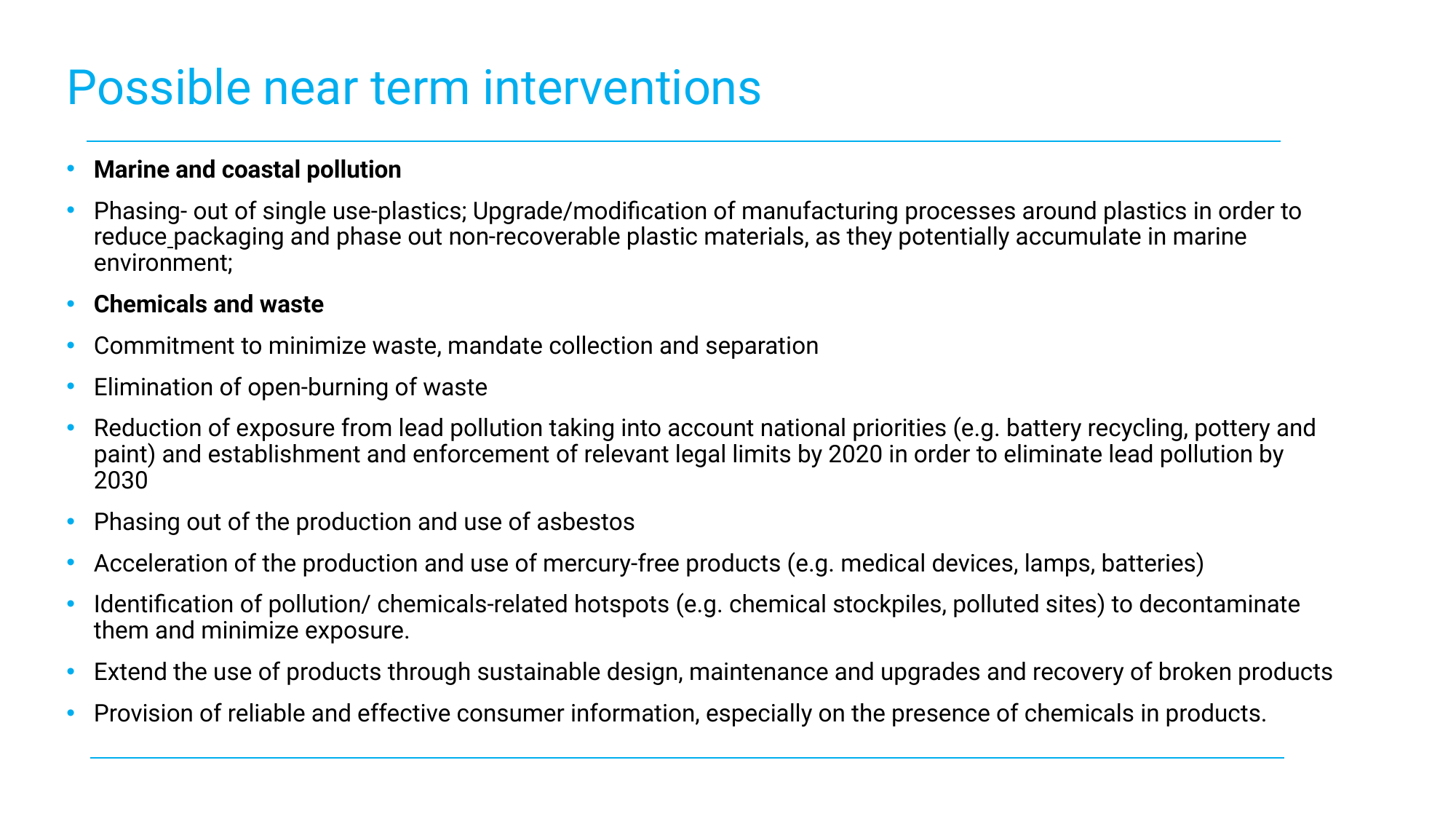

# Possible near term interventions
Marine and coastal pollution
Phasing- out of single use-plastics; Upgrade/modification of manufacturing processes around plastics in order to reduce packaging and phase out non-recoverable plastic materials, as they potentially accumulate in marine environment;
Chemicals and waste
Commitment to minimize waste, mandate collection and separation
Elimination of open-burning of waste
Reduction of exposure from lead pollution taking into account national priorities (e.g. battery recycling, pottery and paint) and establishment and enforcement of relevant legal limits by 2020 in order to eliminate lead pollution by 2030
Phasing out of the production and use of asbestos
Acceleration of the production and use of mercury-free products (e.g. medical devices, lamps, batteries)
Identification of pollution/ chemicals-related hotspots (e.g. chemical stockpiles, polluted sites) to decontaminate them and minimize exposure.
Extend the use of products through sustainable design, maintenance and upgrades and recovery of broken products
Provision of reliable and effective consumer information, especially on the presence of chemicals in products.